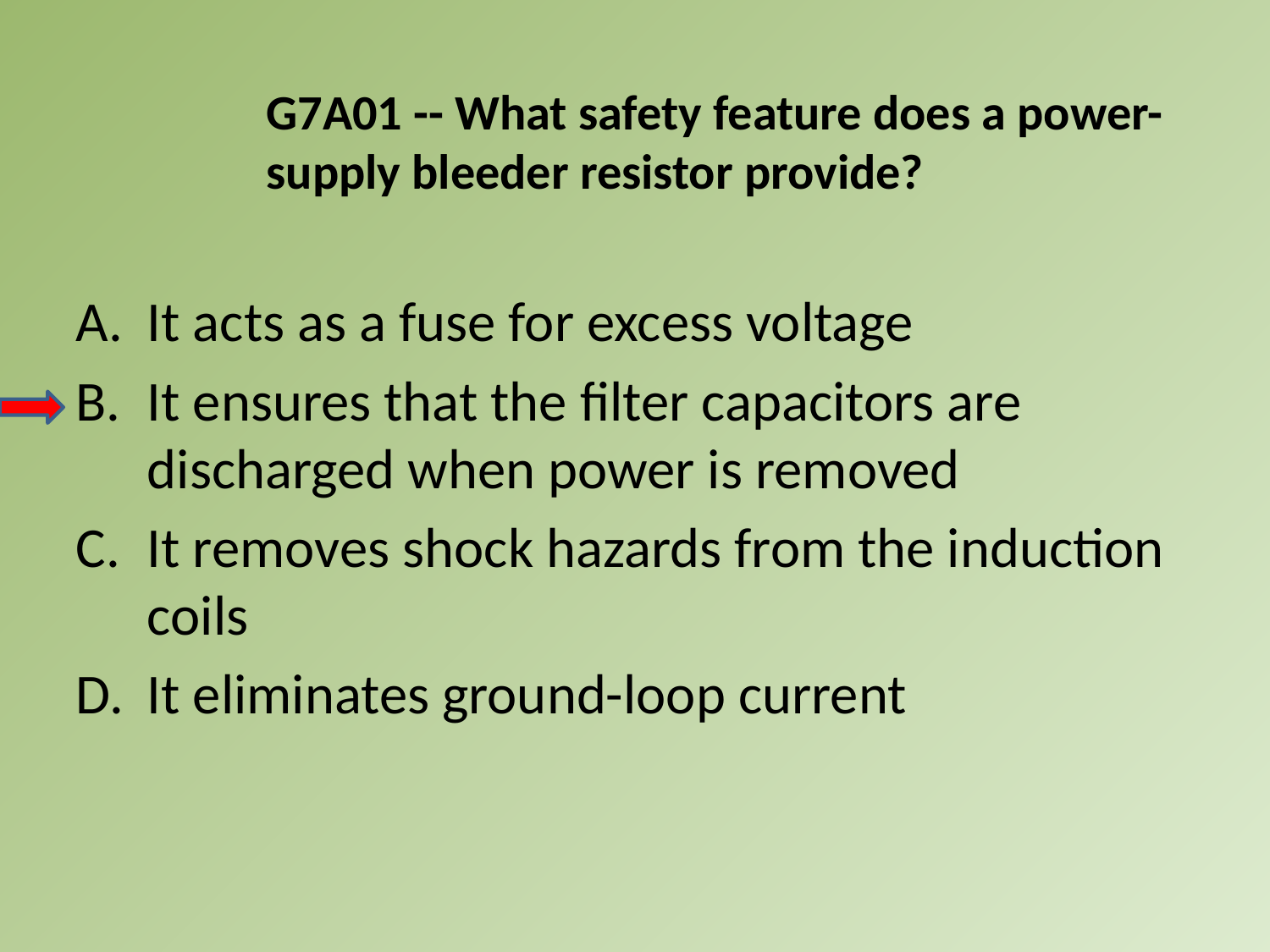

G7A01 -- What safety feature does a power-supply bleeder resistor provide?
A.	It acts as a fuse for excess voltage
B.	It ensures that the filter capacitors are discharged when power is removed
C.	It removes shock hazards from the induction coils
D.	It eliminates ground-loop current